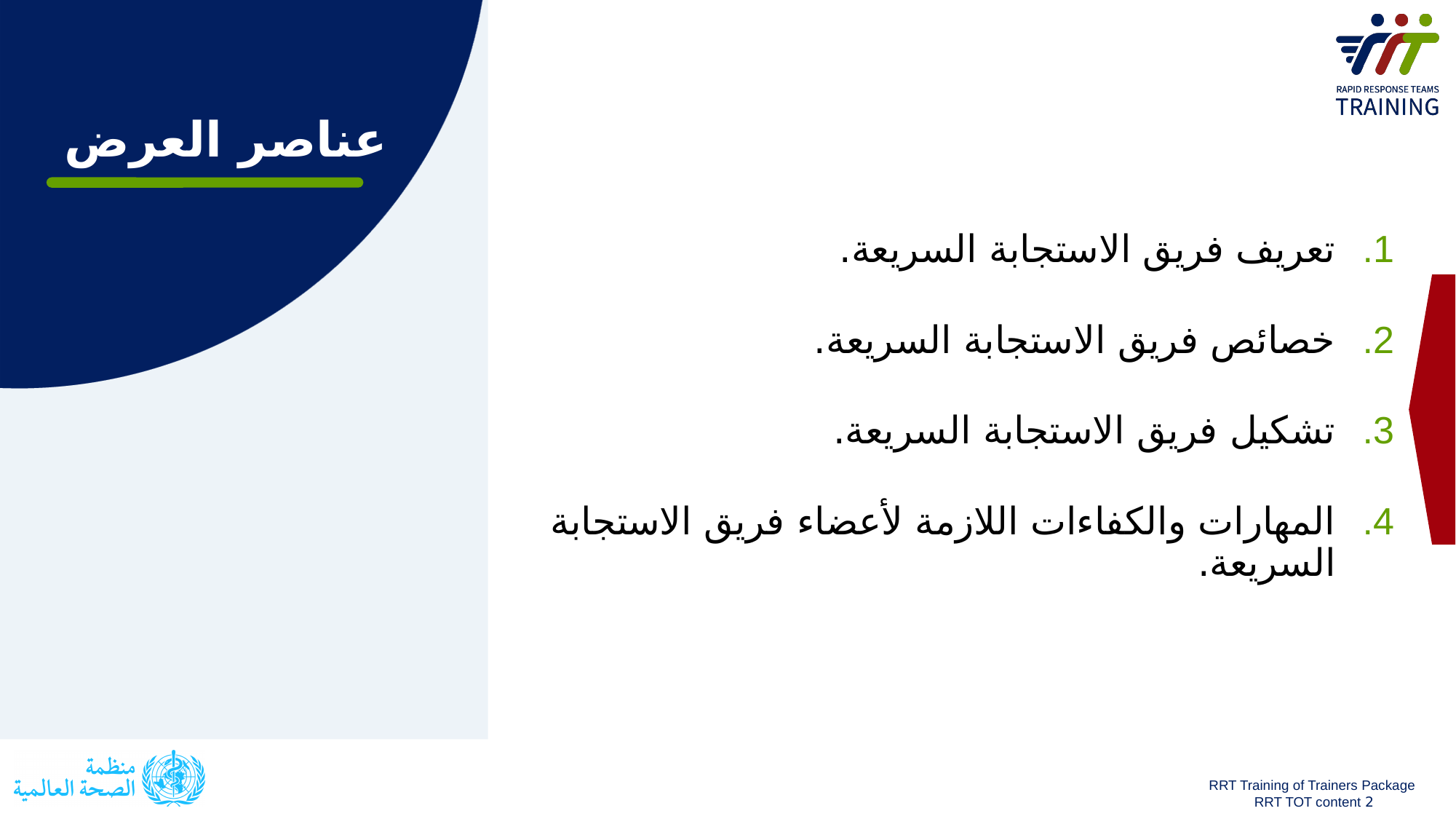

عناصر العرض
تعريف فريق الاستجابة السريعة.

خصائص فريق الاستجابة السريعة.

تشكيل فريق الاستجابة السريعة.

المهارات والكفاءات اللازمة لأعضاء فريق الاستجابة السريعة.